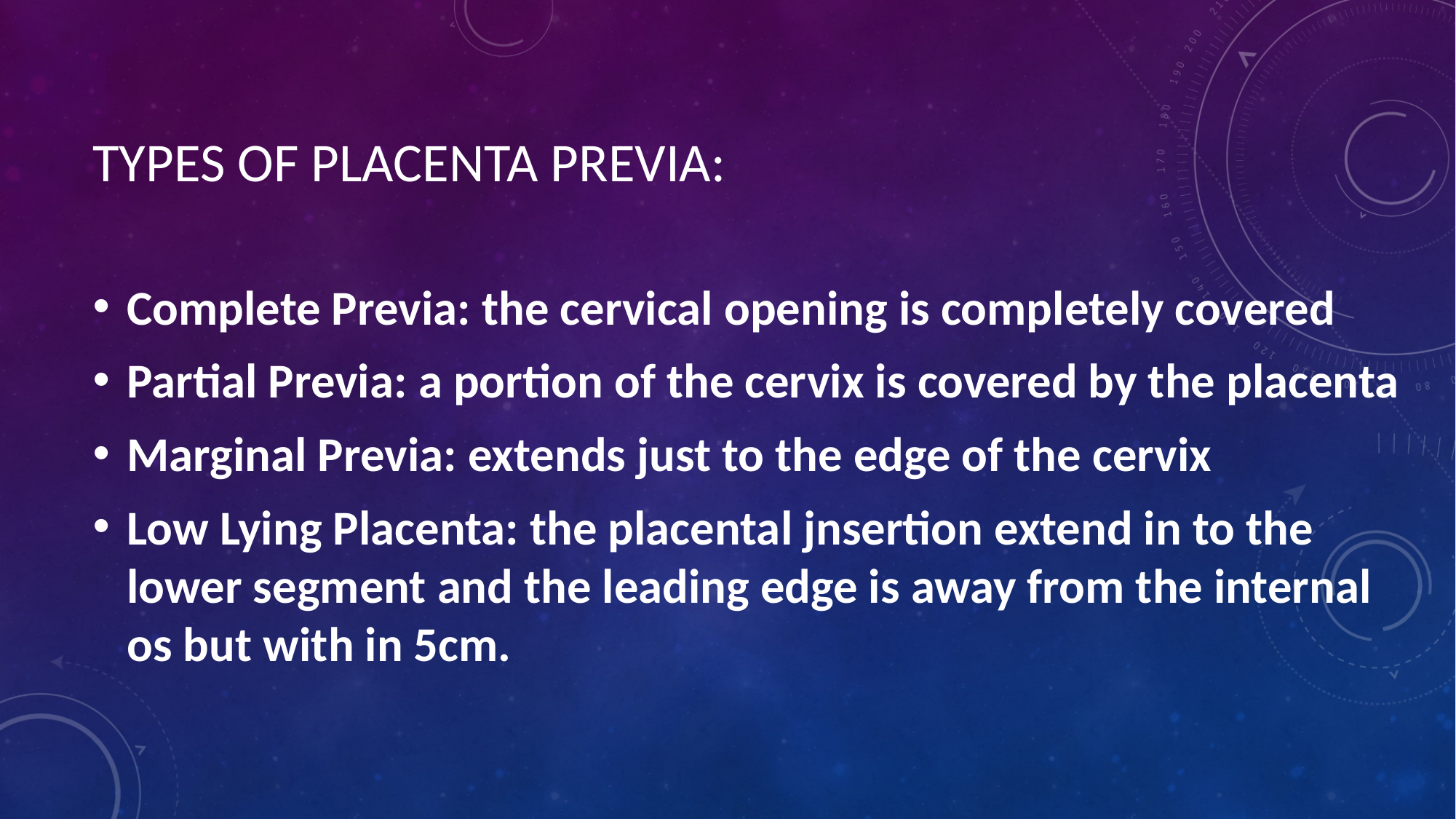

# Types Of Placenta previa:
Complete Previa: the cervical opening is completely covered
Partial Previa: a portion of the cervix is covered by the placenta
Marginal Previa: extends just to the edge of the cervix
Low Lying Placenta: the placental jnsertion extend in to the lower segment and the leading edge is away from the internal os but with in 5cm.